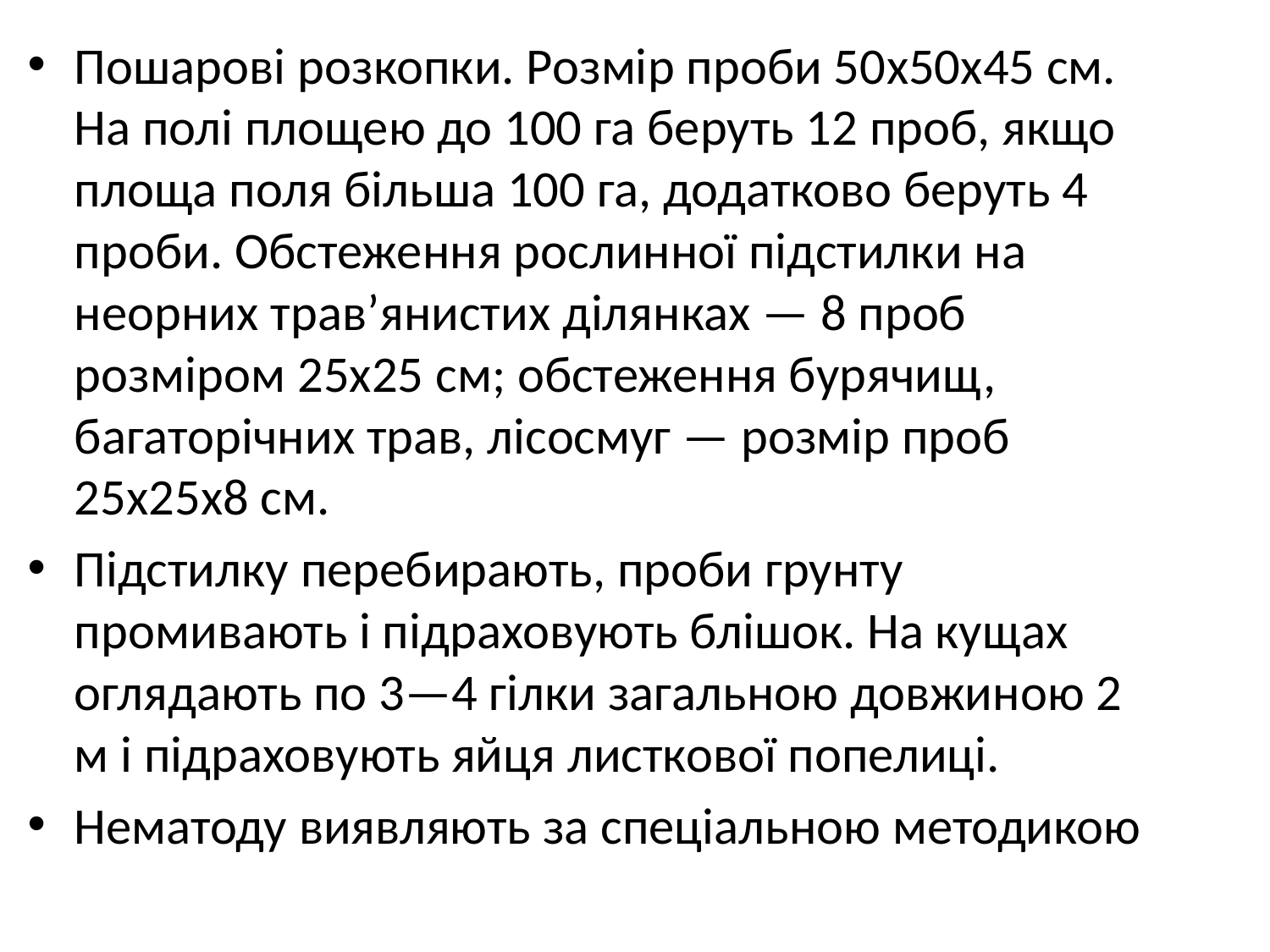

Пошарові розкопки. Розмір проби 50x50x45 см. На полі площею до 100 га беруть 12 проб, якщо площа поля більша 100 га, додатково беруть 4 проби. Обстеження рослинної підстилки на неорних трав’янистих ділянках — 8 проб розміром 25x25 см; обстеження бурячищ, багаторічних трав, лісосмуг — розмір проб 25x25x8 см.
Підстилку перебирають, проби грунту промивають і підраховують блішок. На кущах оглядають по 3—4 гілки загальною довжиною 2 м і підраховують яйця листкової попелиці.
Нематоду виявляють за спеціальною методикою